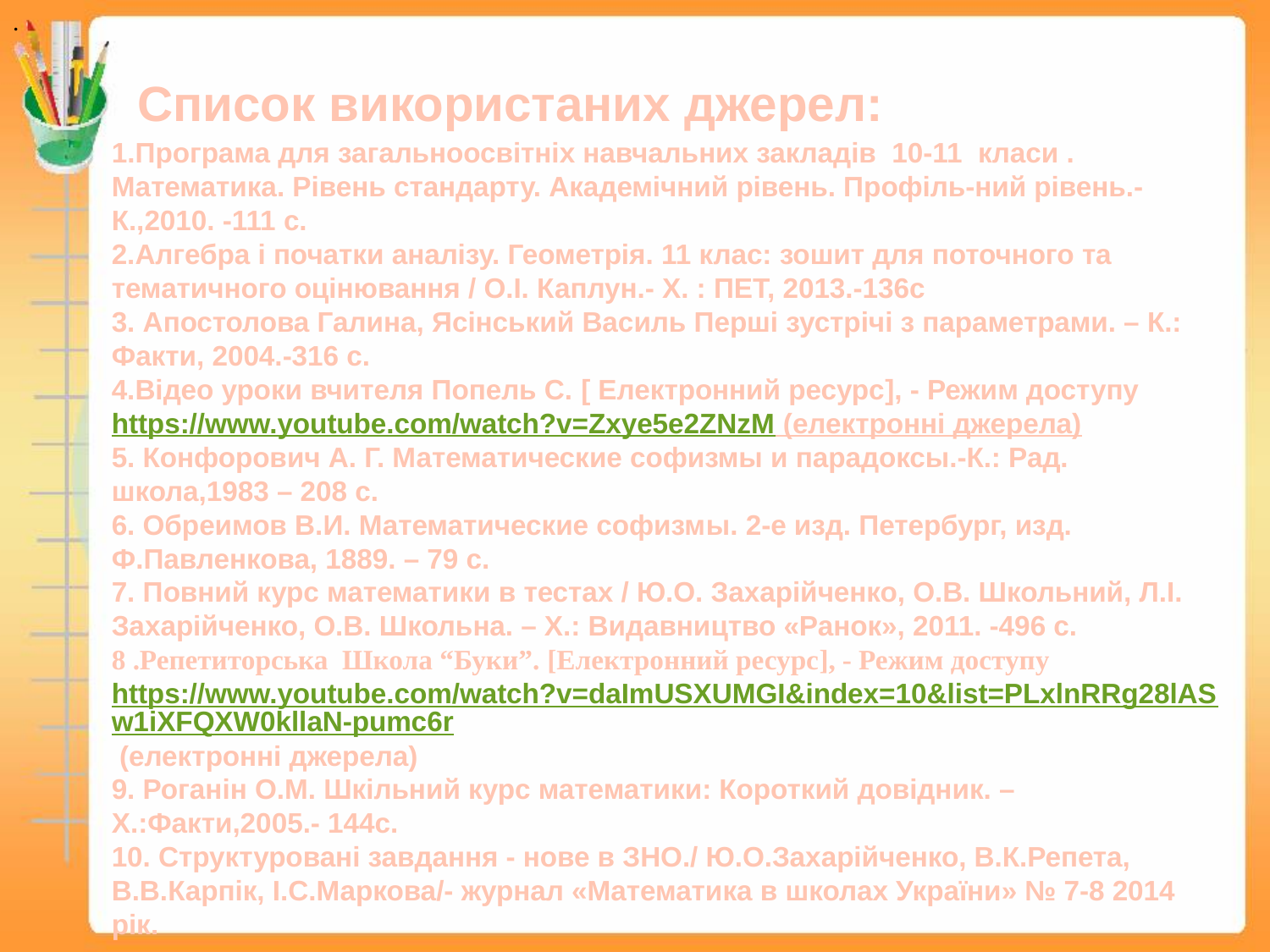

.
Список використаних джерел:
1.Програма для загальноосвітніх навчальних закладів  10-11  класи . Математика. Рівень стандарту. Академічний рівень. Профіль-ний рівень.- К.,2010. -111 с.
2.Алгебра і початки аналізу. Геометрія. 11 клас: зошит для поточного та тематичного оцінювання / О.І. Каплун.- Х. : ПЕТ, 2013.-136с
3. Апостолова Галина, Ясінський Василь Перші зустрічі з параметрами. – К.: Факти, 2004.-316 с.
4.Відео уроки вчителя Попель С. [ Електронний ресурс], - Режим доступу https://www.youtube.com/watch?v=Zxye5e2ZNzM (електронні джерела)
5. Конфорович А. Г. Математические софизмы и парадоксы.-К.: Рад. школа,1983 – 208 с.
6. Обреимов В.И. Математические софизмы. 2-е изд. Петербург, изд. Ф.Павленкова, 1889. – 79 с.
7. Повний курс математики в тестах / Ю.О. Захарійченко, О.В. Школьний, Л.І. Захарійченко, О.В. Школьна. – Х.: Видавництво «Ранок», 2011. -496 с.
8 .Репетиторська  Школа “Буки”. [Електронний ресурс], - Режим доступу https://www.youtube.com/watch?v=daImUSXUMGI&index=10&list=PLxlnRRg28lASw1iXFQXW0kllaN-pumc6r (електронні джерела)
9. Роганін О.М. Шкільний курс математики: Короткий довідник. – Х.:Факти,2005.- 144с.
10. Структуровані завдання - нове в ЗНО./ Ю.О.Захарійченко, В.К.Репета, В.В.Карпік, І.С.Маркова/- журнал «Математика в школах України» № 7-8 2014 рік.